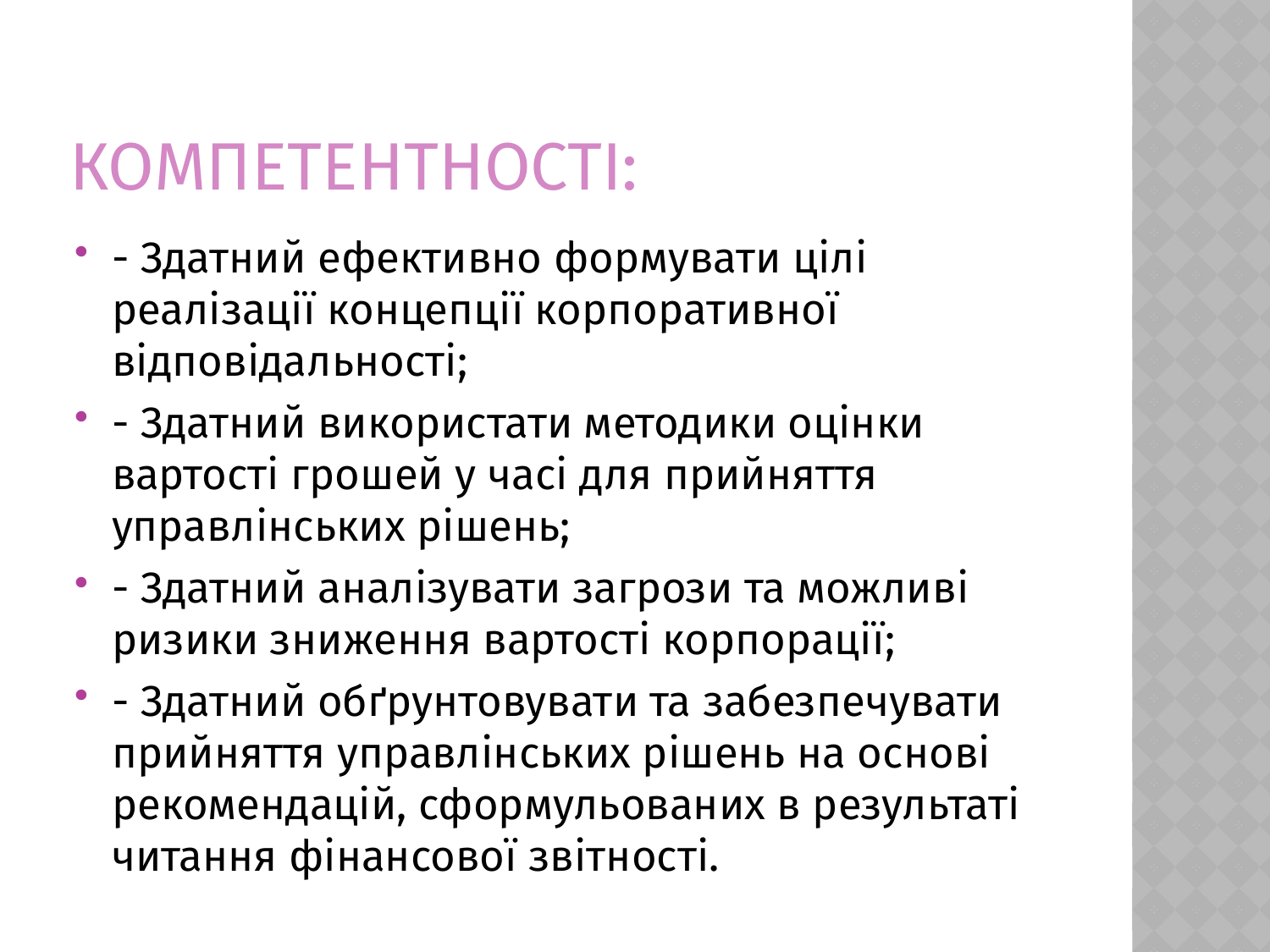

# Компетентності:
- Здатний ефективно формувати цілі реалізації концепції корпоративної відповідальності;
- Здатний використати методики оцінки вартості грошей у часі для прийняття управлінських рішень;
- Здатний аналізувати загрози та можливі ризики зниження вартості корпорації;
- Здатний обґрунтовувати та забезпечувати прийняття управлінських рішень на основі рекомендацій, сформульованих в результаті читання фінансової звітності.